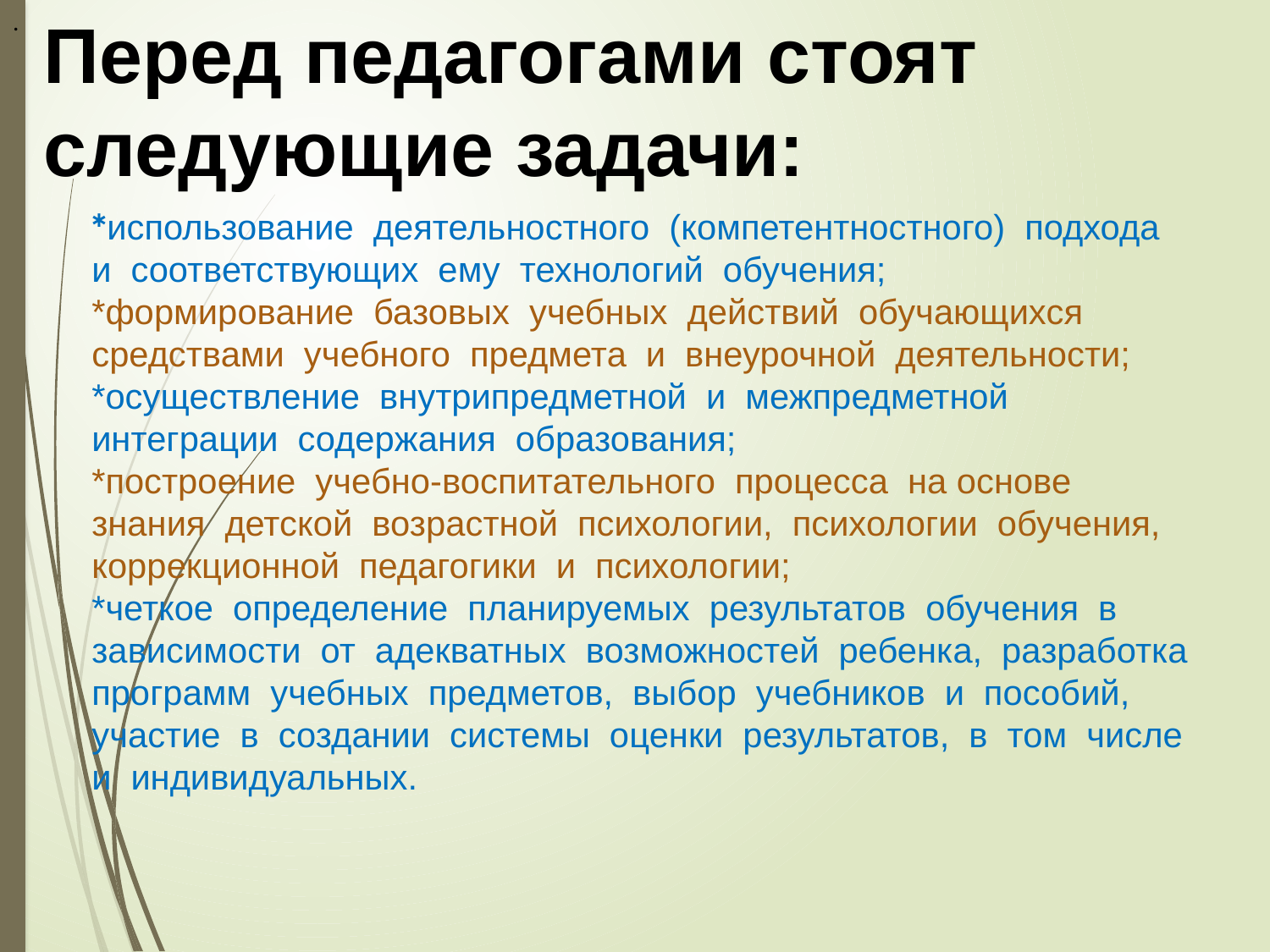

.
Перед педагогами стоят
следующие задачи:

*использование  деятельностного  (компетентностного)  подхода и  соответствующих  ему  технологий  обучения;
*формирование  базовых  учебных  действий  обучающихся средствами  учебного  предмета  и  внеурочной  деятельности;
*осуществление  внутрипредметной  и  межпредметной интеграции  содержания  образования;
*построение  учебно-воспитательного  процесса  на основе знания  детской  возрастной  психологии,  психологии  обучения, коррекционной  педагогики  и  психологии;
*четкое  определение  планируемых  результатов  обучения  в зависимости  от  адекватных  возможностей  ребенка,  разработка программ  учебных  предметов,  выбор  учебников  и  пособий, участие  в  создании  системы  оценки  результатов,  в  том  числе и  индивидуальных.